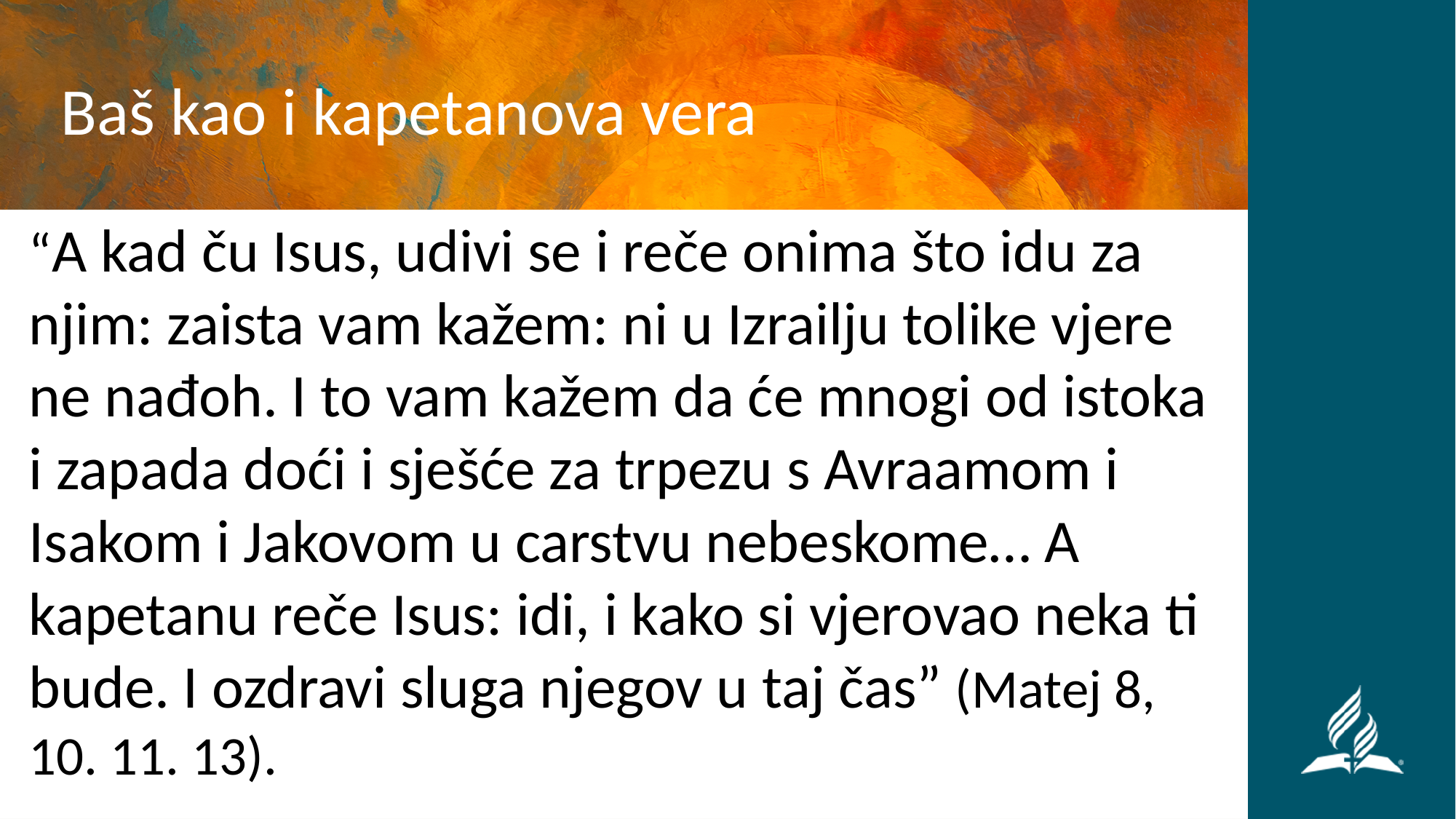

#
Baš kao i kapetanova vera
“A kad ču Isus, udivi se i reče onima što idu za njim: zaista vam kažem: ni u Izrailju tolike vjere ne nađoh. I to vam kažem da će mnogi od istoka i zapada doći i sješće za trpezu s Avraamom i Isakom i Jakovom u carstvu nebeskome… A kapetanu reče Isus: idi, i kako si vjerovao neka ti bude. I ozdravi sluga njegov u taj čas” (Matej 8, 10. 11. 13).